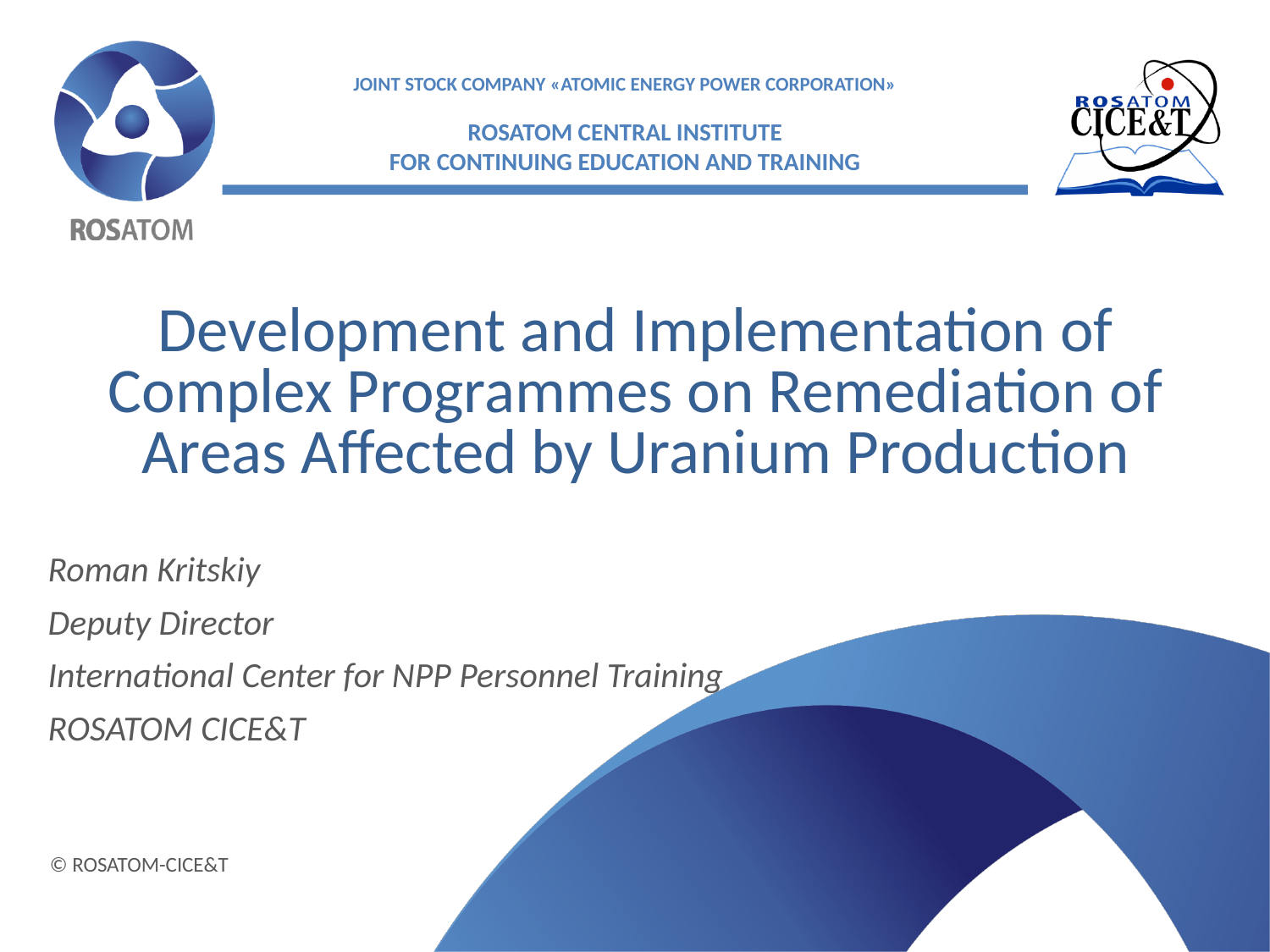

# Development and Implementation of Complex Programmes on Remediation of Areas Affected by Uranium Production
Roman Kritskiy
Deputy Director
International Center for NPP Personnel Training
ROSATOM CICE&T